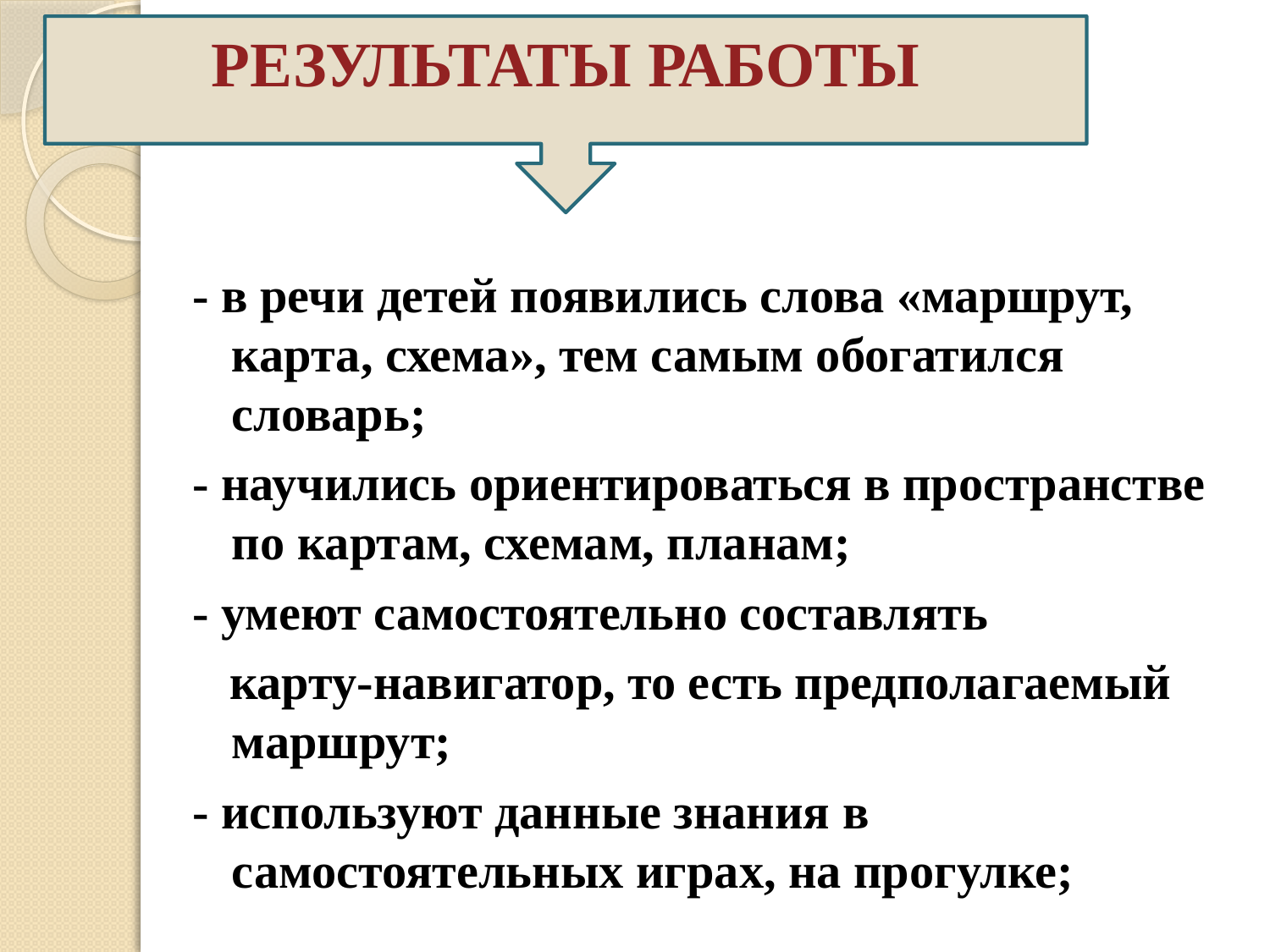

РЕЗУЛЬТАТЫ РАБОТЫ

- в речи детей появились слова «маршрут, карта, схема», тем самым обогатился словарь;
- научились ориентироваться в пространстве по картам, схемам, планам;
- умеют самостоятельно составлять
   карту-навигатор, то есть предполагаемый маршрут;
- используют данные знания в самостоятельных играх, на прогулке;